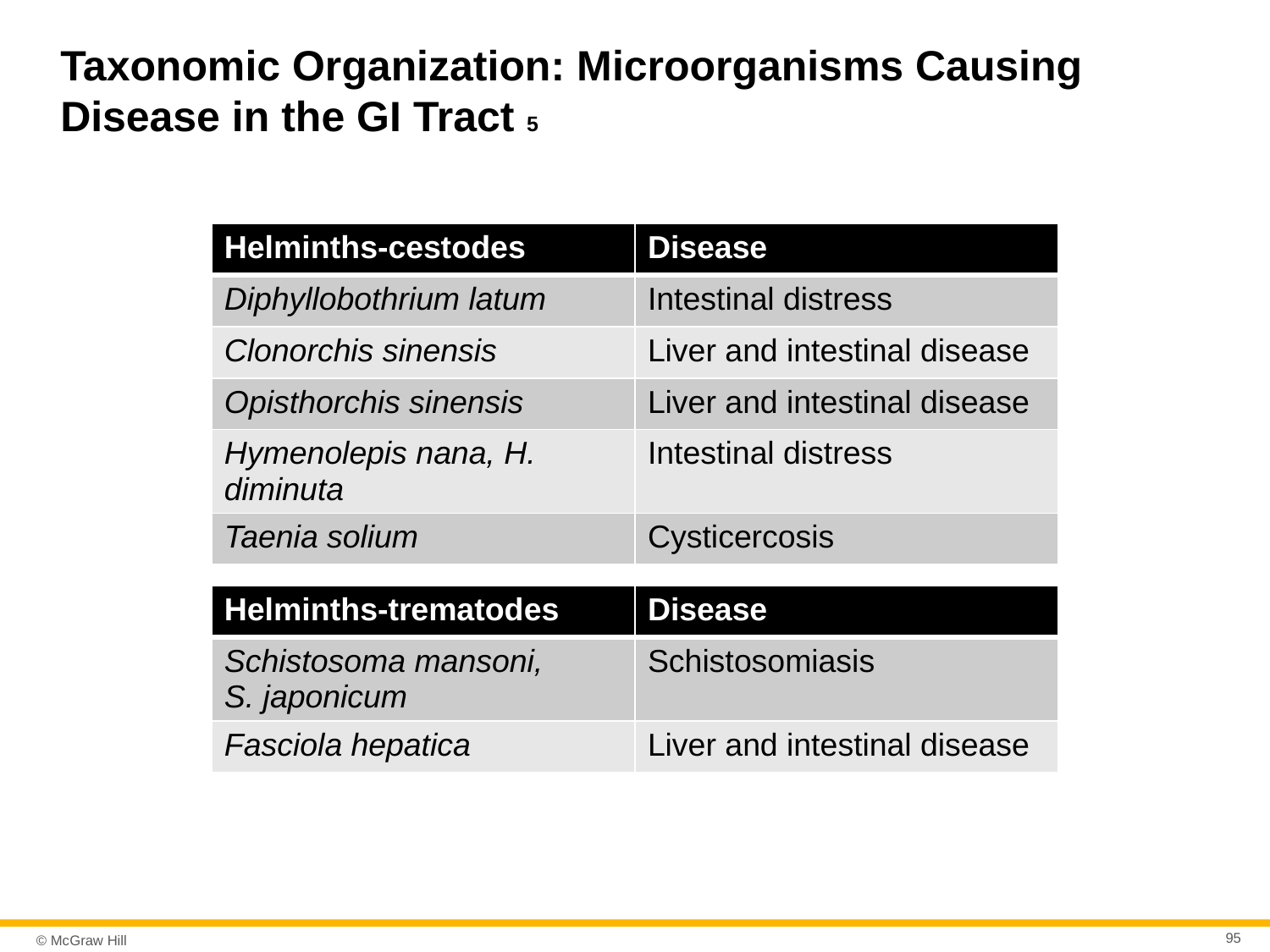

# Taxonomic Organization: Microorganisms Causing Disease in the GI Tract 5
| Helminths-cestodes | Disease |
| --- | --- |
| Diphyllobothrium latum | Intestinal distress |
| Clonorchis sinensis | Liver and intestinal disease |
| Opisthorchis sinensis | Liver and intestinal disease |
| Hymenolepis nana, H. diminuta | Intestinal distress |
| Taenia solium | Cysticercosis |
| Helminths-trematodes | Disease |
| --- | --- |
| Schistosoma mansoni, S. japonicum | Schistosomiasis |
| Fasciola hepatica | Liver and intestinal disease |